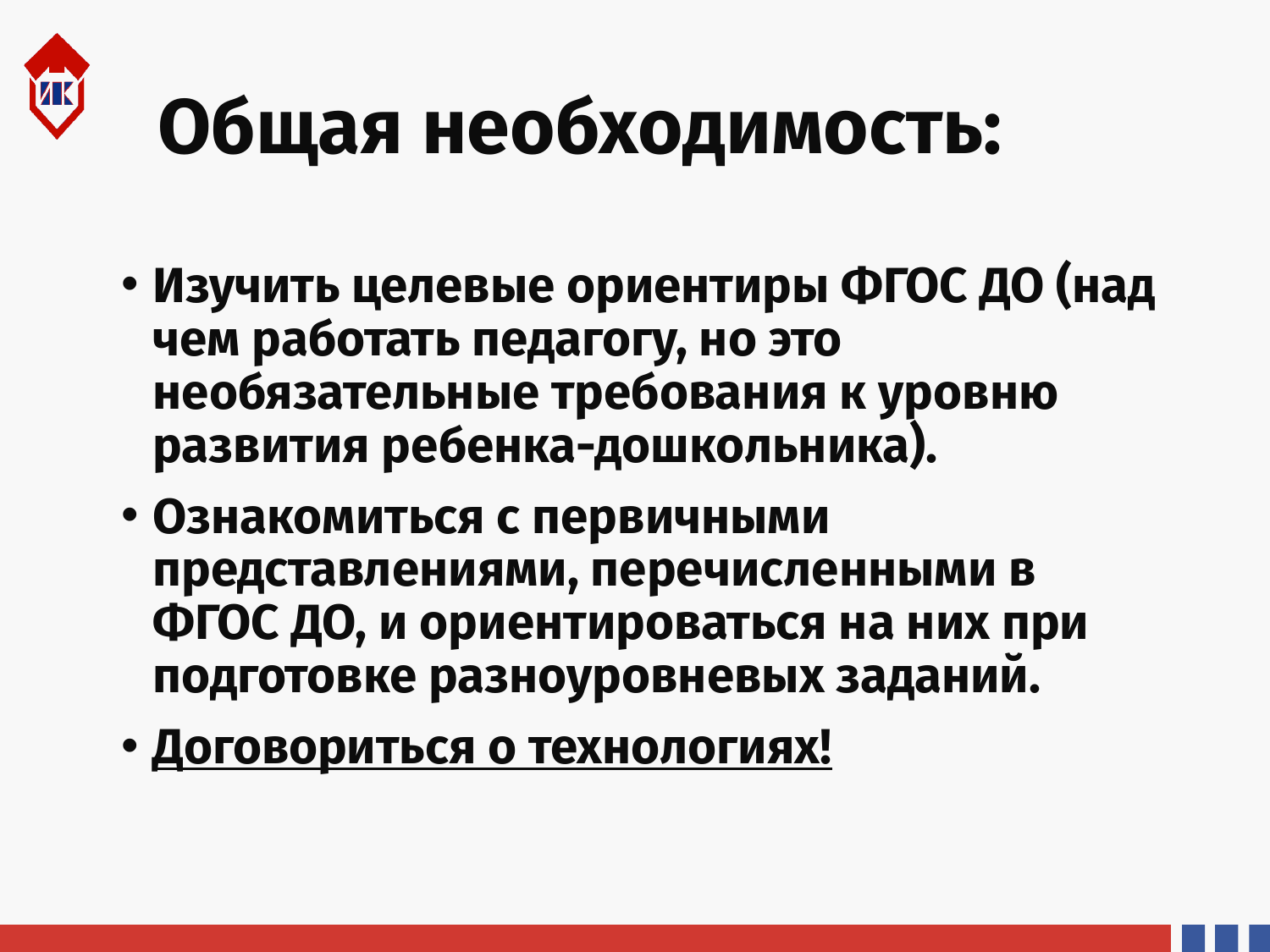

Изучить целевые ориентиры ФГОС ДО (над чем работать педагогу, но это необязательные требования к уровню развития ребенка-дошкольника).
Ознакомиться с первичными представлениями, перечисленными в ФГОС ДО, и ориентироваться на них при подготовке разноуровневых заданий.
Договориться о технологиях!

Общая необходимость: